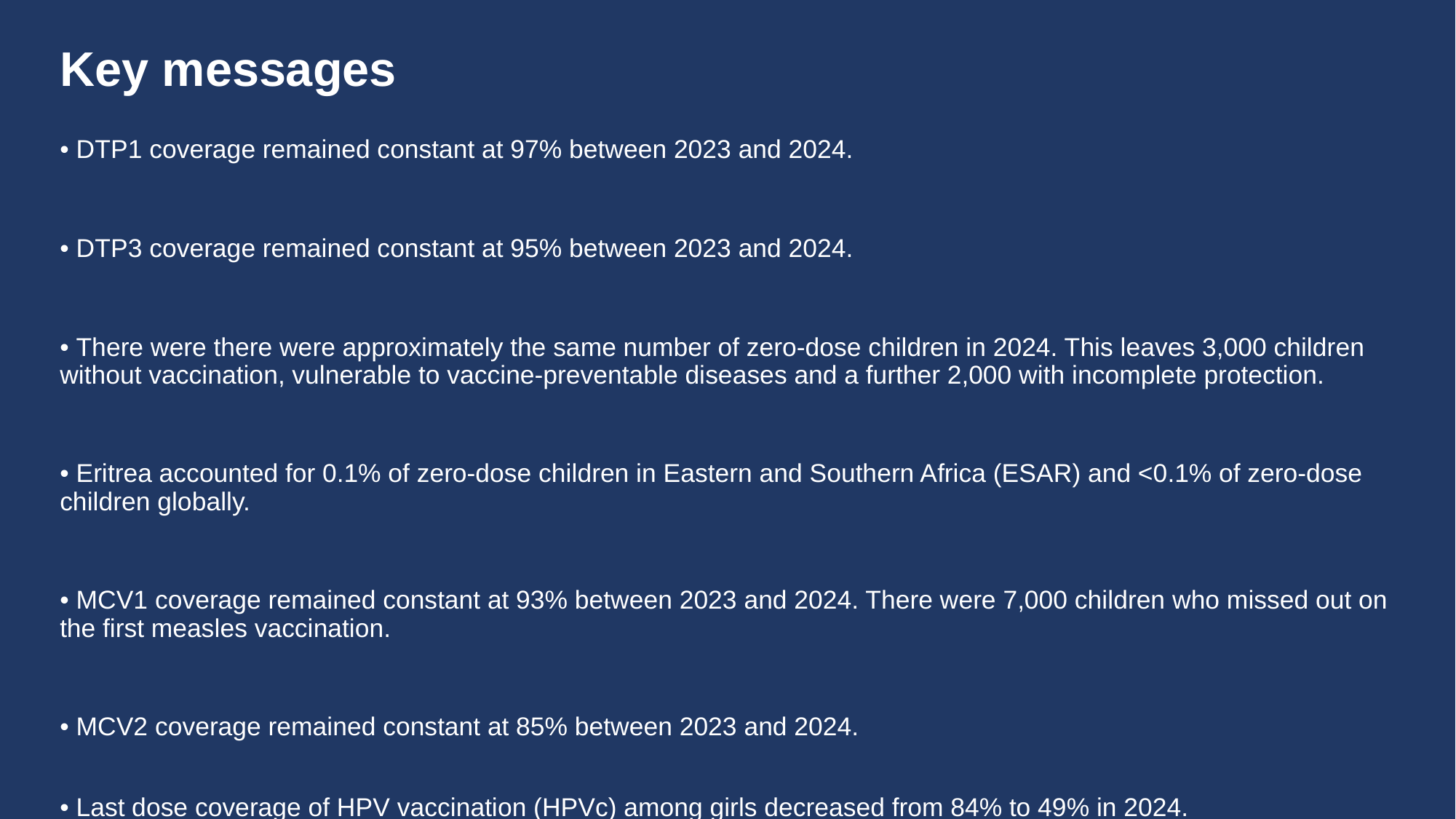

# Key messages
• DTP1 coverage remained constant at 97% between 2023 and 2024.

• DTP3 coverage remained constant at 95% between 2023 and 2024.

• There were there were approximately the same number of zero-dose children in 2024. This leaves 3,000 children without vaccination, vulnerable to vaccine-preventable diseases and a further 2,000 with incomplete protection.

• Eritrea accounted for 0.1% of zero-dose children in Eastern and Southern Africa (ESAR) and <0.1% of zero-dose children globally.

• MCV1 coverage remained constant at 93% between 2023 and 2024. There were 7,000 children who missed out on the first measles vaccination.

• MCV2 coverage remained constant at 85% between 2023 and 2024.

• Last dose coverage of HPV vaccination (HPVc) among girls decreased from 84% to 49% in 2024.